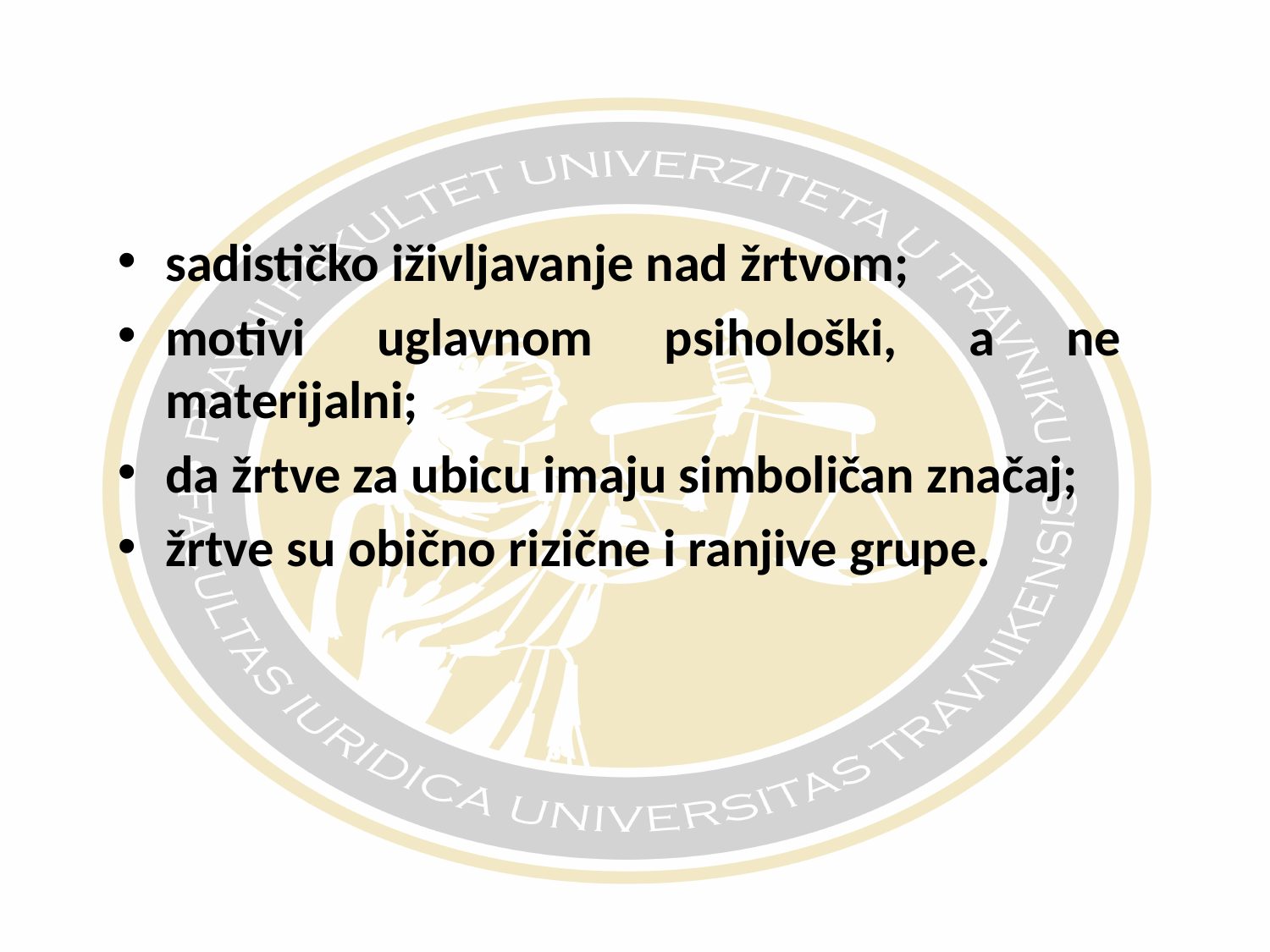

#
sadističko iživljavanje nad žrtvom;
motivi uglavnom psihološki, a ne materijalni;
da žrtve za ubicu imaju simboličan značaj;
žrtve su obično rizične i ranjive grupe.